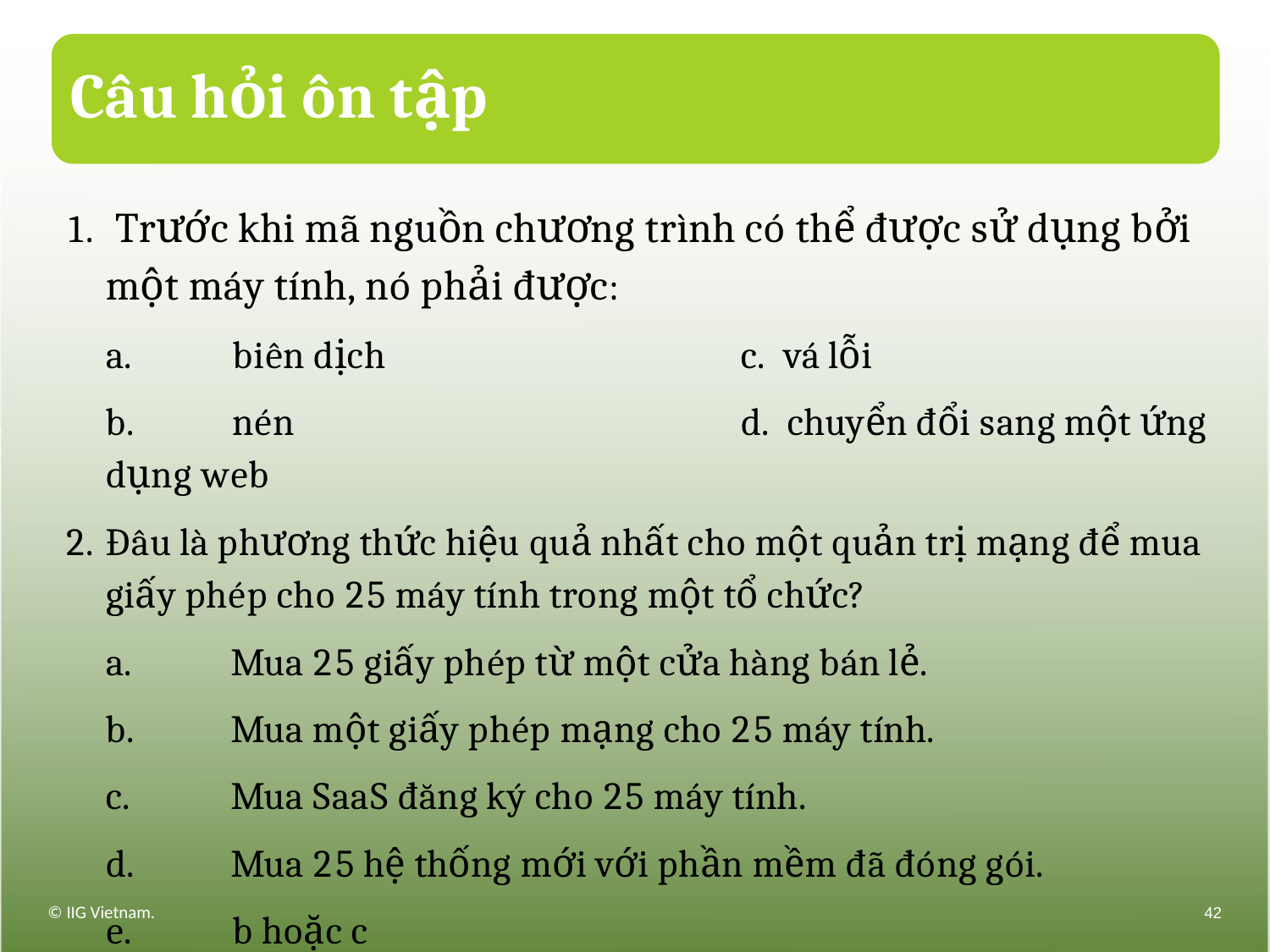

# Câu hỏi ôn tập
1.	 Trước khi mã nguồn chương trình có thể được sử dụng bởi một máy tính, nó phải được:
	a. 	biên dịch 			c.  vá lỗi
	b. 	nén				d.  chuyển đổi sang một ứng dụng web
2. 	Đâu là phương thức hiệu quả nhất cho một quản trị mạng để mua giấy phép cho 25 máy tính trong một tổ chức?
	a. 	Mua 25 giấy phép từ một cửa hàng bán lẻ.
	b. 	Mua một giấy phép mạng cho 25 máy tính.
	c. 	Mua SaaS đăng ký cho 25 máy tính.
	d. 	Mua 25 hệ thống mới với phần mềm đã đóng gói.
	e. 	b hoặc c
© IIG Vietnam.
42